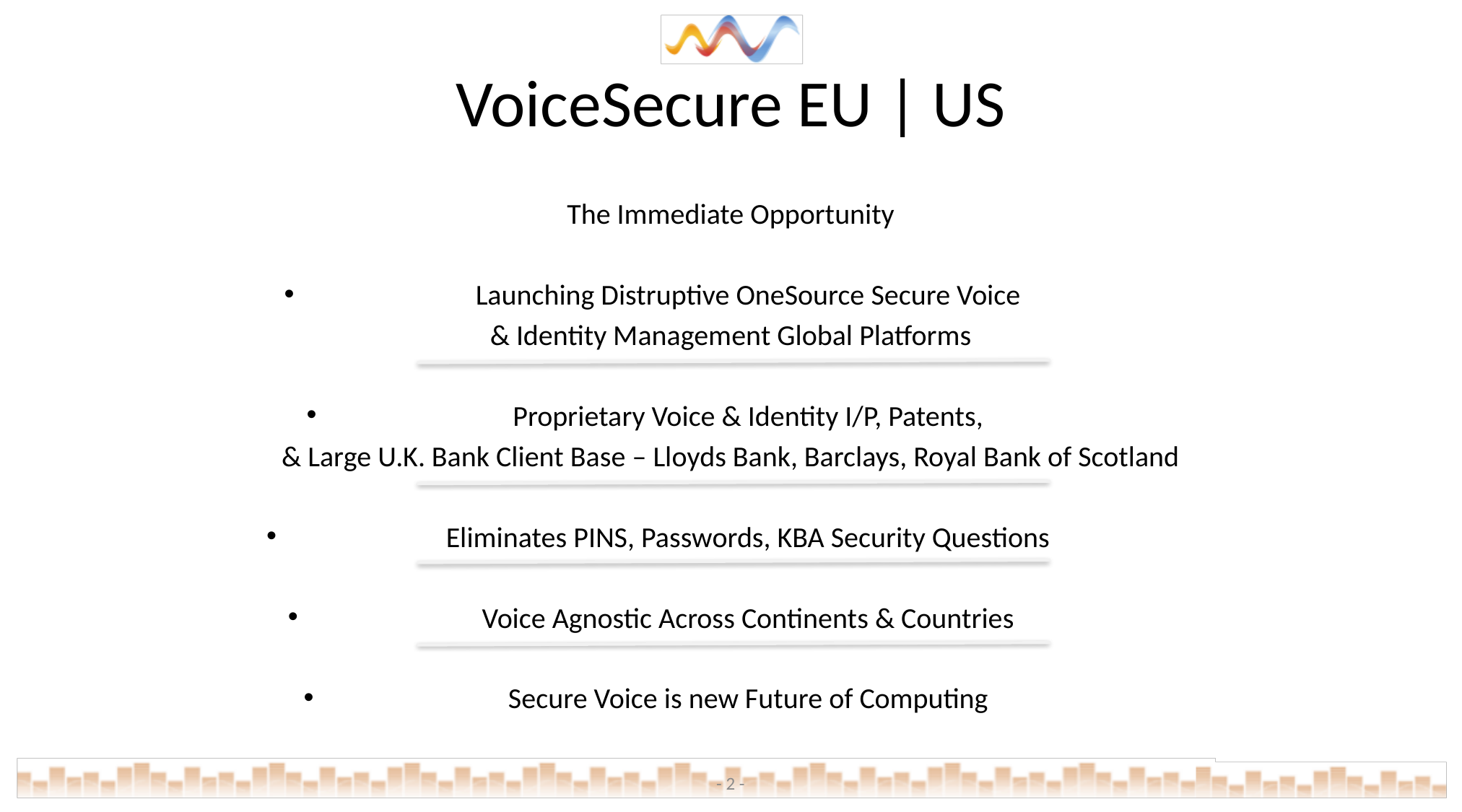

# VoiceSecure EU | US

The Immediate Opportunity

Launching Distruptive OneSource Secure Voice
& Identity Management Global Platforms

Proprietary Voice & Identity I/P, Patents,
& Large U.K. Bank Client Base – Lloyds Bank, Barclays, Royal Bank of Scotland

Eliminates PINS, Passwords, KBA Security Questions

Voice Agnostic Across Continents & Countries

Secure Voice is new Future of Computing
- 2 -